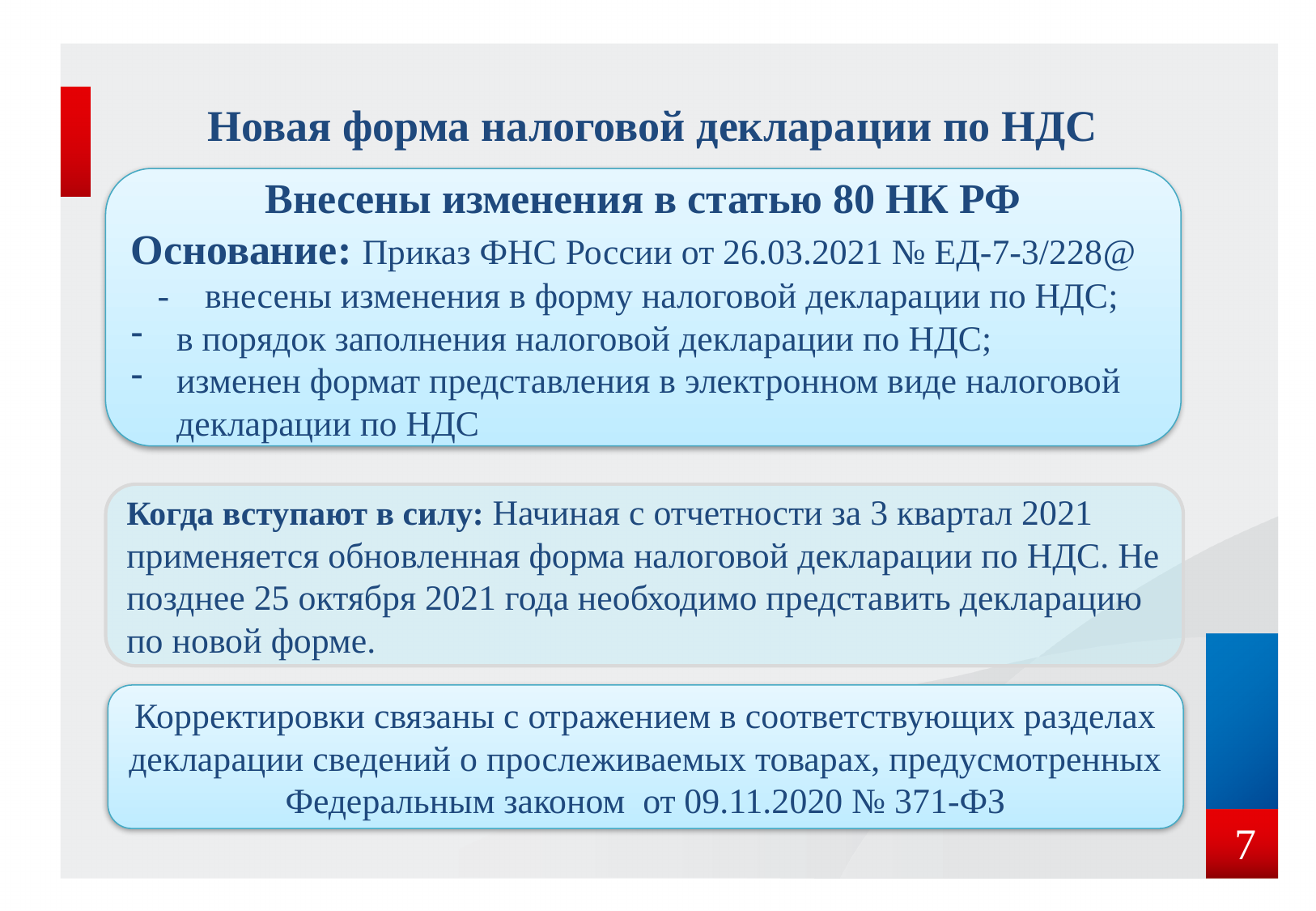

Новая форма налоговой декларации по НДС
Внесены изменения в статью 80 НК РФ
Основание: Приказ ФНС России от 26.03.2021 № ЕД-7-3/228@      -    внесены изменения в форму налоговой декларации по НДС;
в порядок заполнения налоговой декларации по НДС;
изменен формат представления в электронном виде налоговой декларации по НДС

Когда вступают в силу: Начиная с отчетности за 3 квартал 2021 применяется обновленная форма налоговой декларации по НДС. Не позднее 25 октября 2021 года необходимо представить декларацию по новой форме.
Корректировки связаны с отражением в соответствующих разделах декларации сведений о прослеживаемых товарах, предусмотренных Федеральным законом  от 09.11.2020 № 371-ФЗ

 7